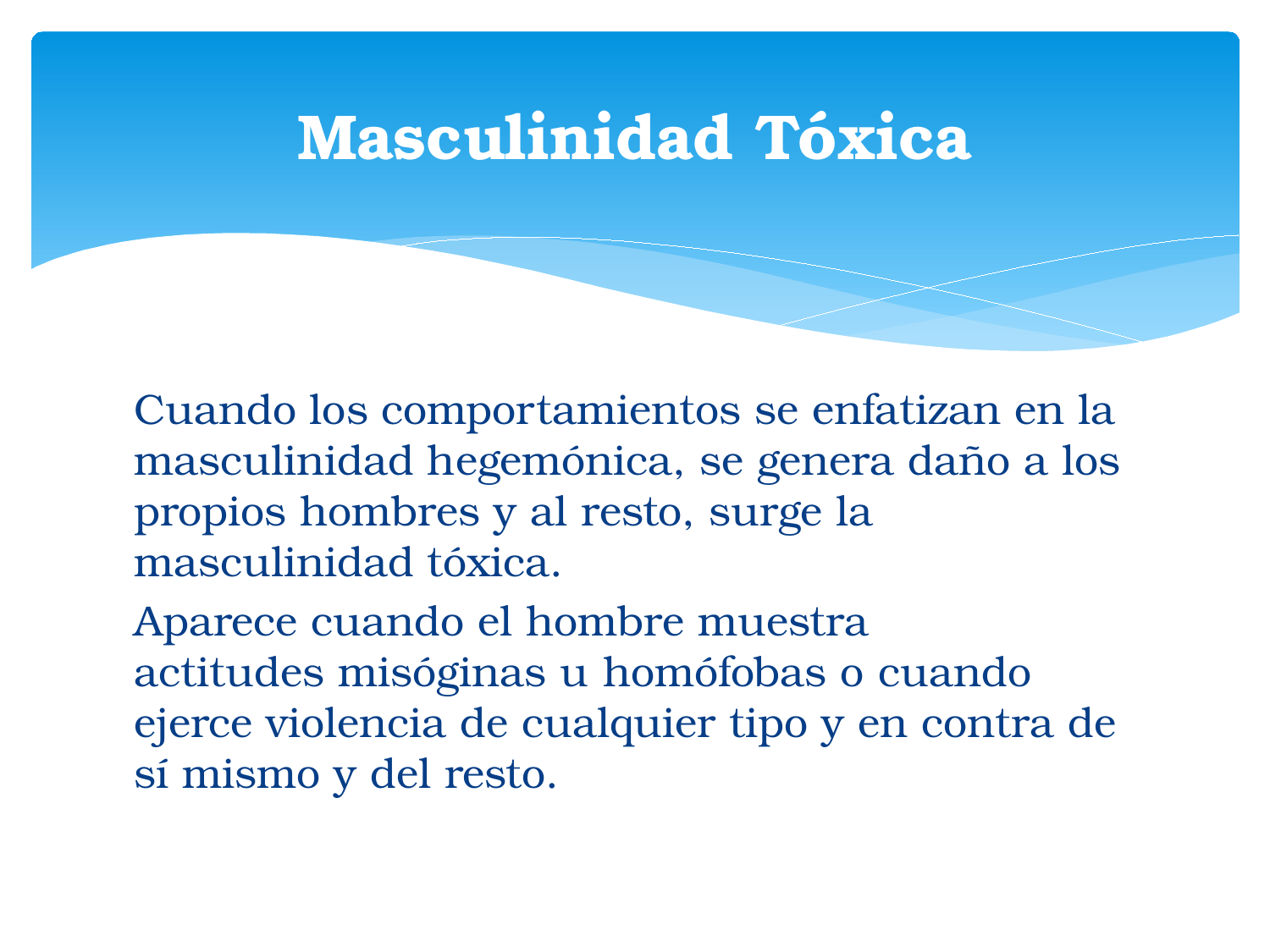

# Masculinidad Tóxica
Cuando los comportamientos se enfatizan en la masculinidad hegemónica, se genera daño a los propios hombres y al resto, surge la masculinidad tóxica.
Aparece cuando el hombre muestra actitudes misóginas u homófobas o cuando ejerce violencia de cualquier tipo y en contra de sí mismo y del resto.